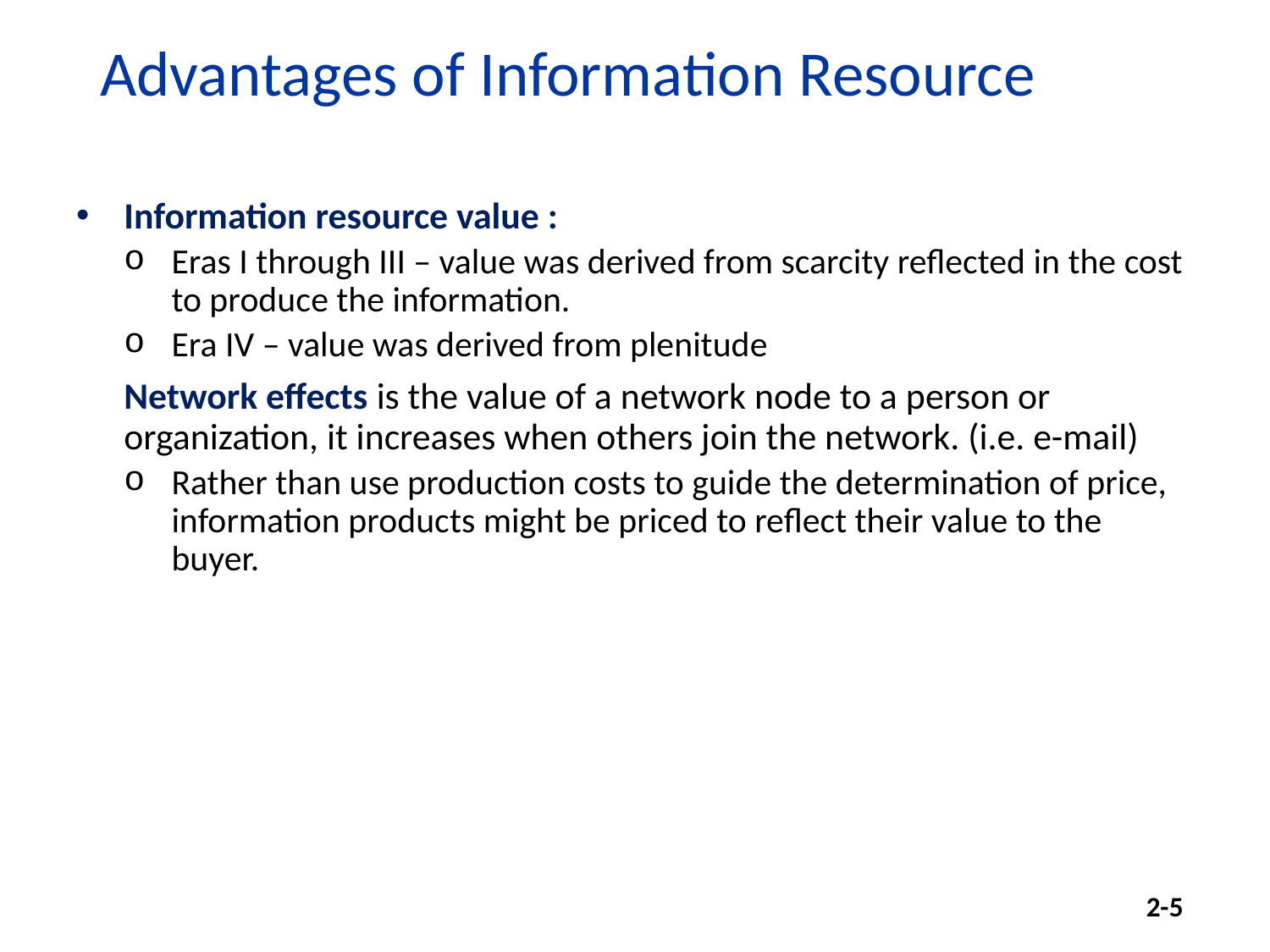

# Advantages of Information Resource
Information resource value :
Eras I through III – value was derived from scarcity reflected in the cost to produce the information.
Era IV – value was derived from plenitude
	Network effects is the value of a network node to a person or organization, it increases when others join the network. (i.e. e-mail)
Rather than use production costs to guide the determination of price, information products might be priced to reflect their value to the buyer.